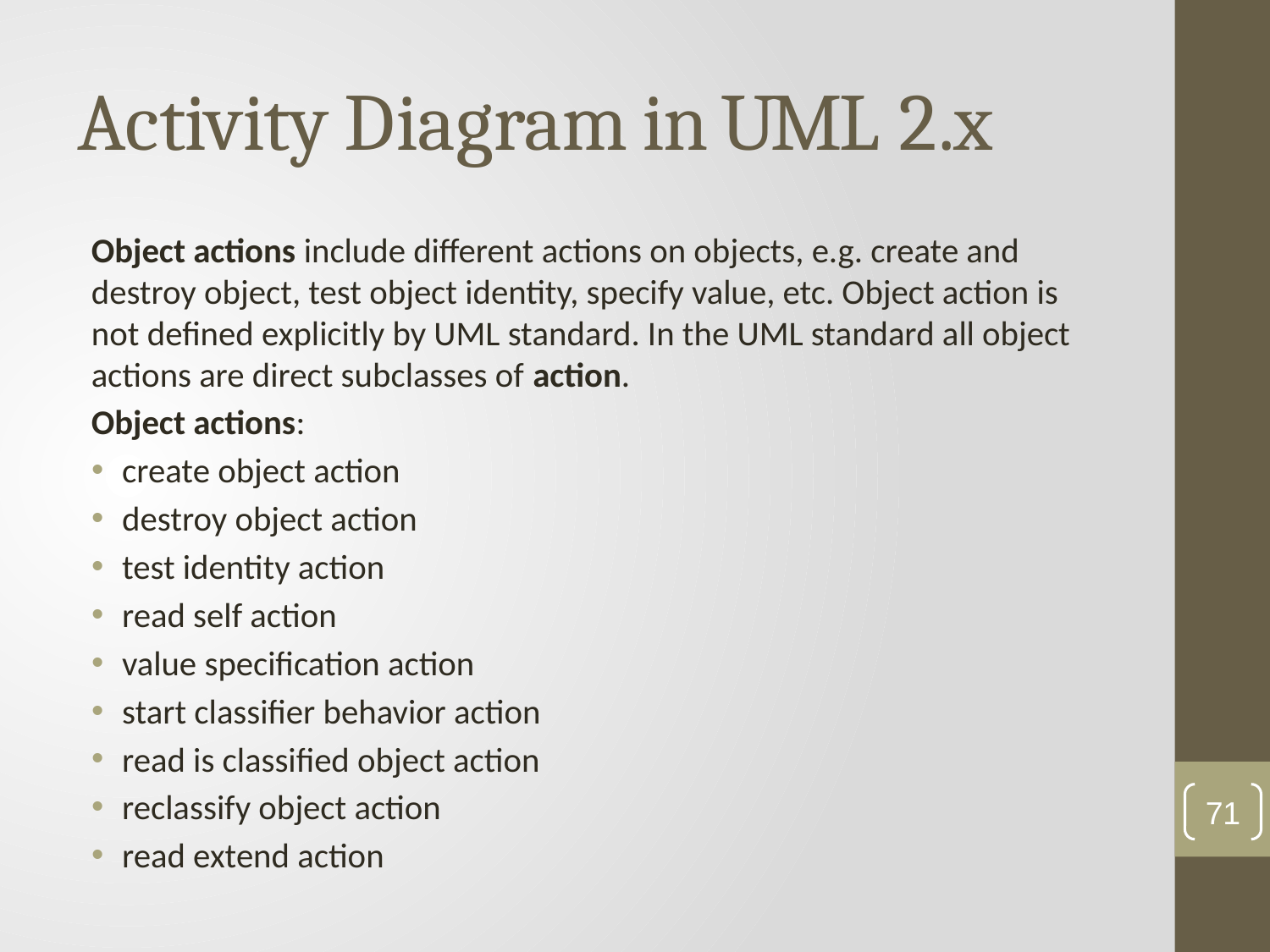

# Activity Diagram in UML 2.x
Object actions include different actions on objects, e.g. create and destroy object, test object identity, specify value, etc. Object action is not defined explicitly by UML standard. In the UML standard all object actions are direct subclasses of action.
Object actions:
create object action
destroy object action
test identity action
read self action
value specification action
start classifier behavior action
read is classified object action
reclassify object action
read extend action

71